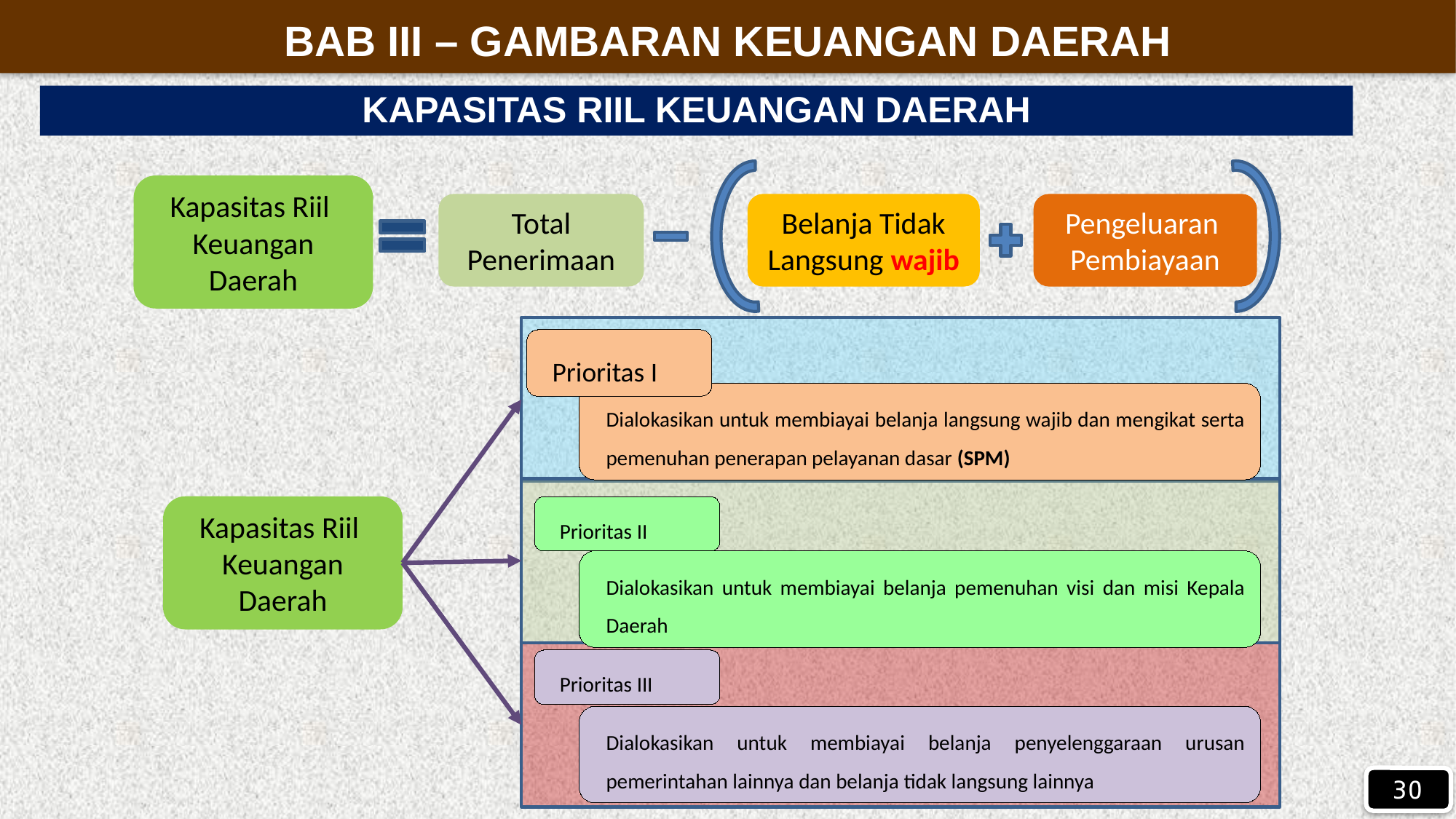

BAB III – GAMBARAN KEUANGAN DAERAH
KAPASITAS RIIL KEUANGAN DAERAH
Kapasitas Riil
Keuangan Daerah

Pengeluaran
Pembiayaan
Total Penerimaan
Belanja Tidak Langsung wajib

Prioritas I
Dialokasikan untuk membiayai belanja langsung wajib dan mengikat serta pemenuhan penerapan pelayanan dasar (SPM)

Kapasitas Riil
Keuangan Daerah
Prioritas II
Dialokasikan untuk membiayai belanja pemenuhan visi dan misi Kepala Daerah

Prioritas III
Dialokasikan untuk membiayai belanja penyelenggaraan urusan pemerintahan lainnya dan belanja tidak langsung lainnya
30